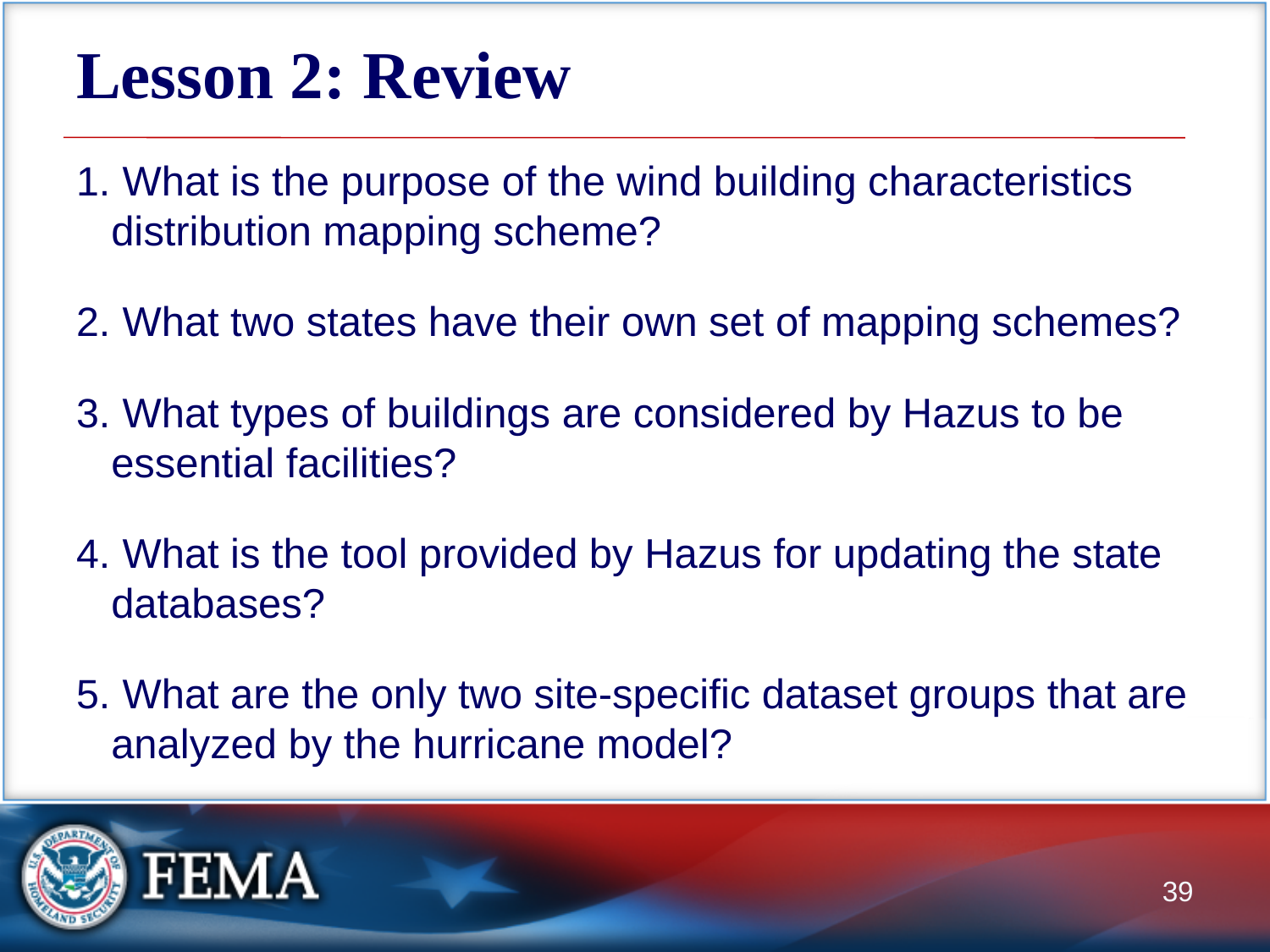

# Lesson 2: Review
 What is the purpose of the wind building characteristics distribution mapping scheme?
 What two states have their own set of mapping schemes?
 What types of buildings are considered by Hazus to be essential facilities?
 What is the tool provided by Hazus for updating the state databases?
 What are the only two site-specific dataset groups that are analyzed by the hurricane model?
39